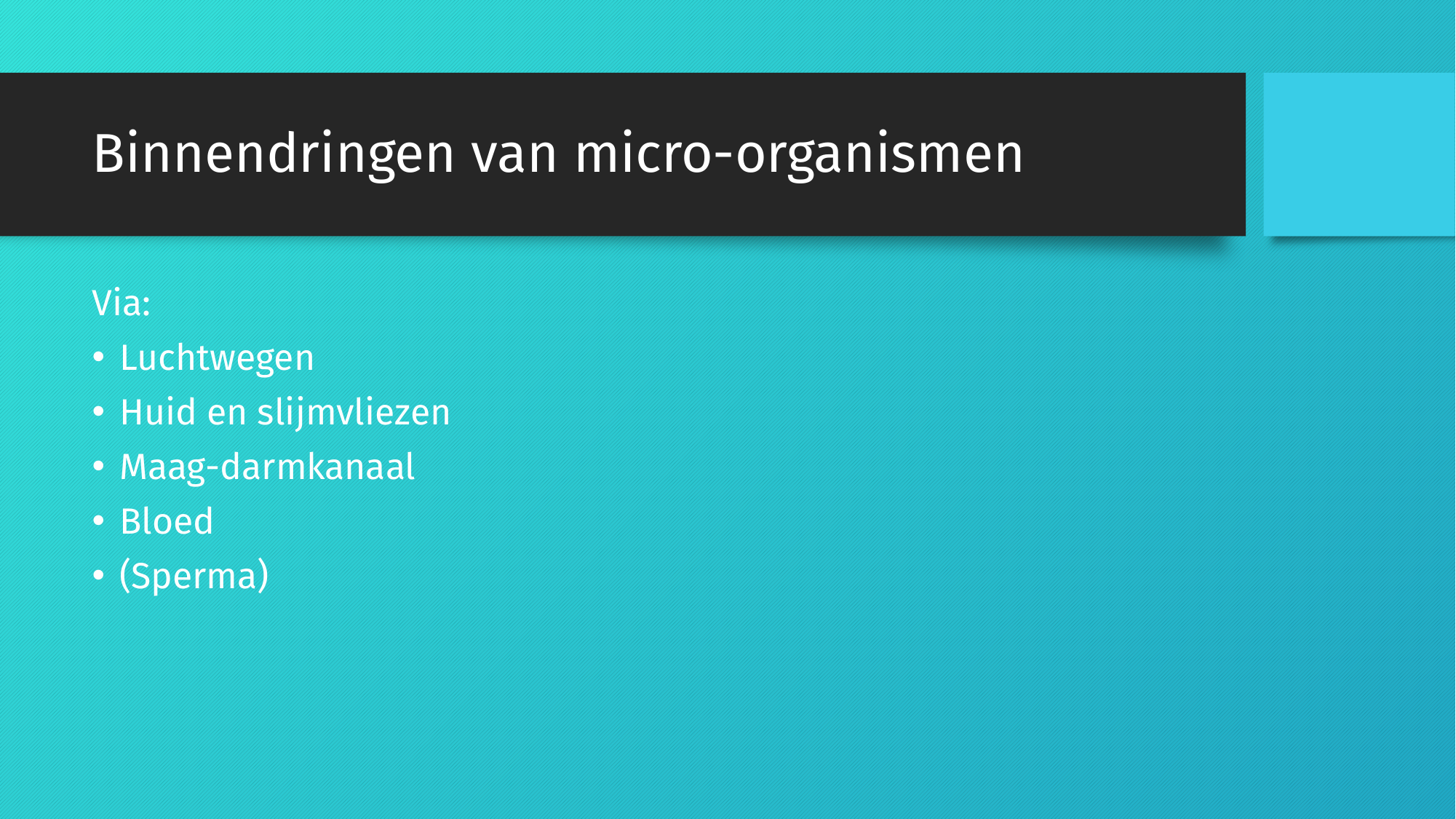

# Binnendringen van micro-organismen
Via:
Luchtwegen
Huid en slijmvliezen
Maag-darmkanaal
Bloed
(Sperma)